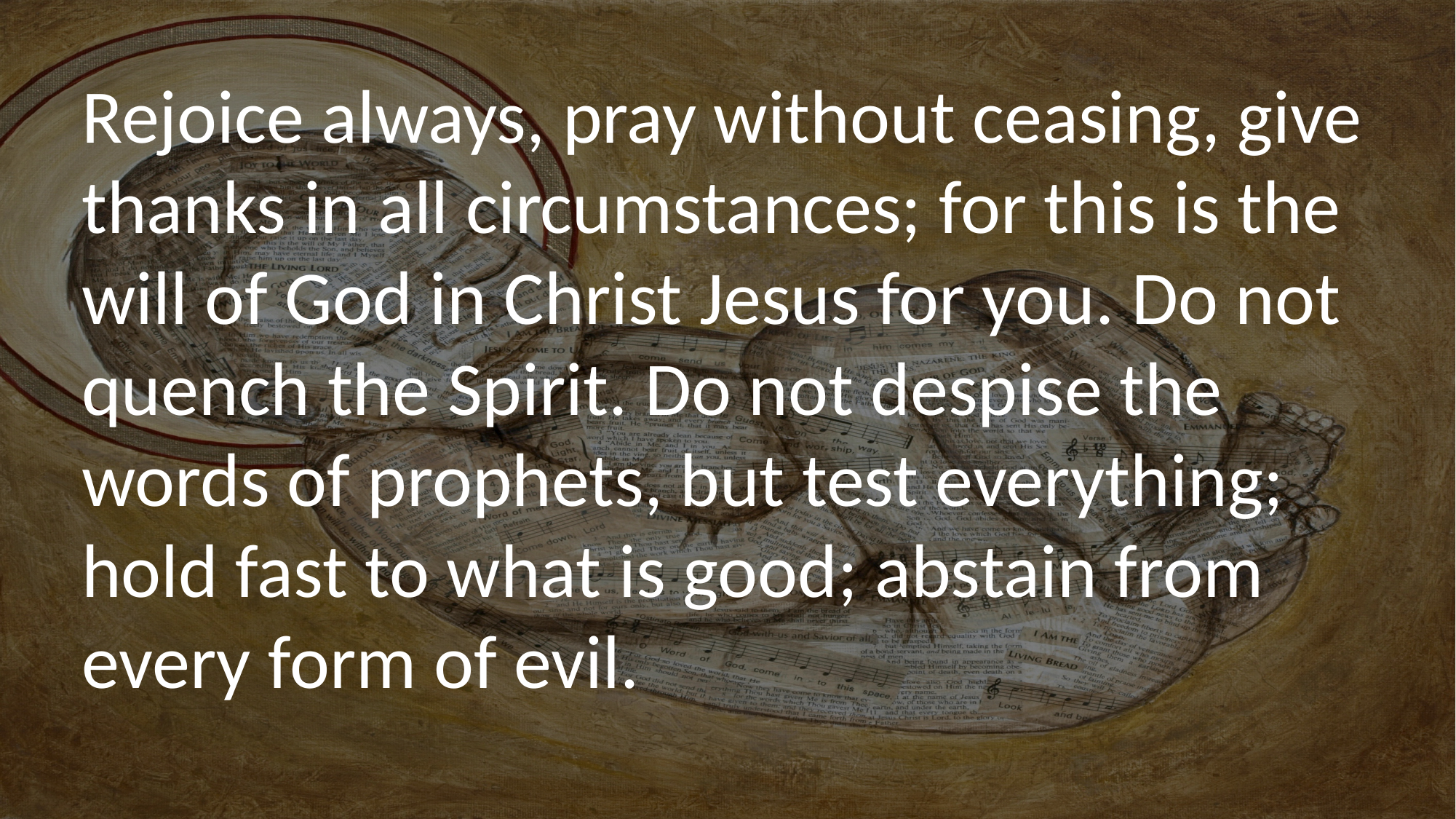

Rejoice always, pray without ceasing, give thanks in all circumstances; for this is the will of God in Christ Jesus for you. Do not quench the Spirit. Do not despise the words of prophets, but test everything; hold fast to what is good; abstain from every form of evil.